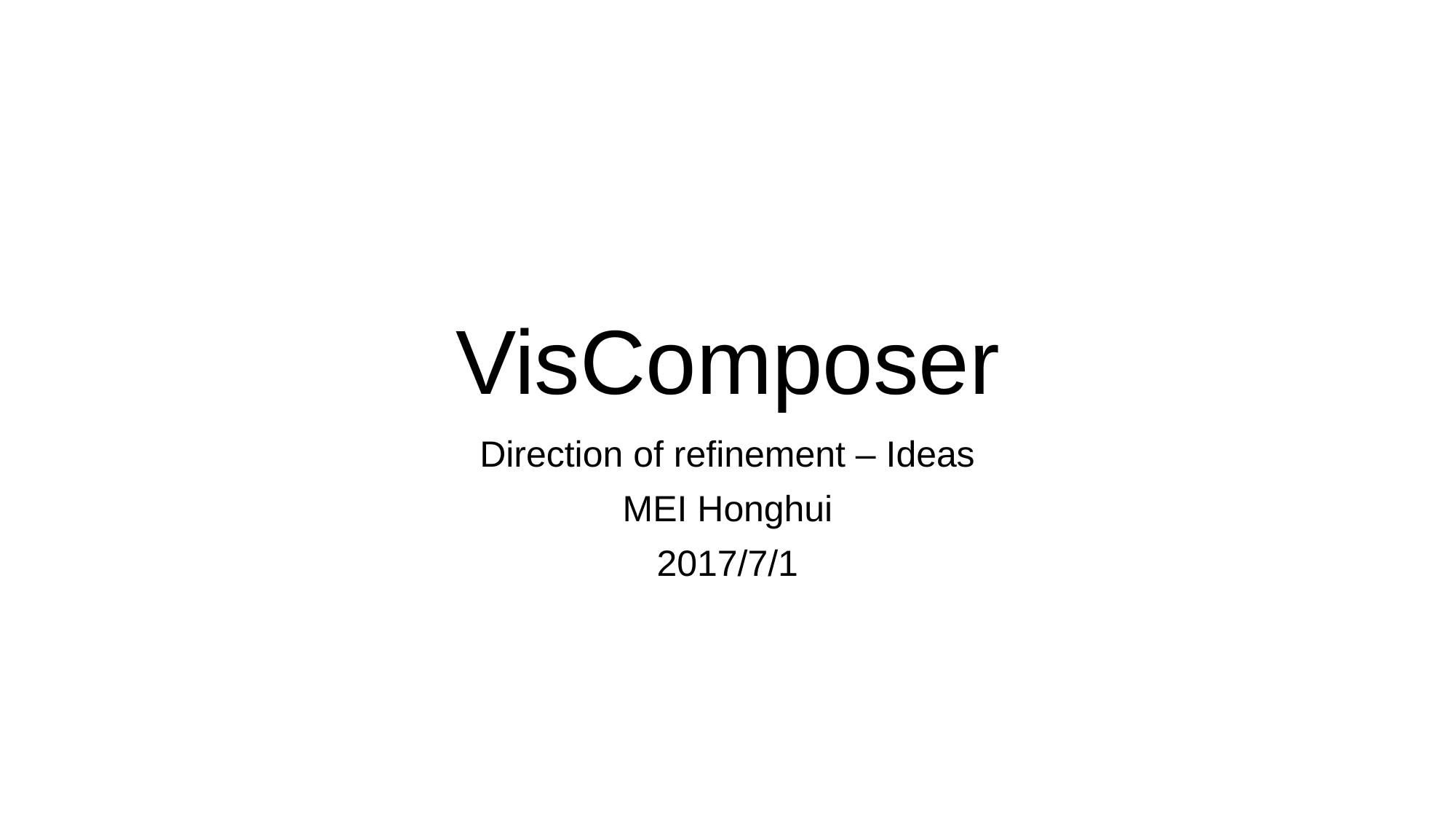

# VisComposer
Direction of refinement – Ideas
MEI Honghui
2017/7/1